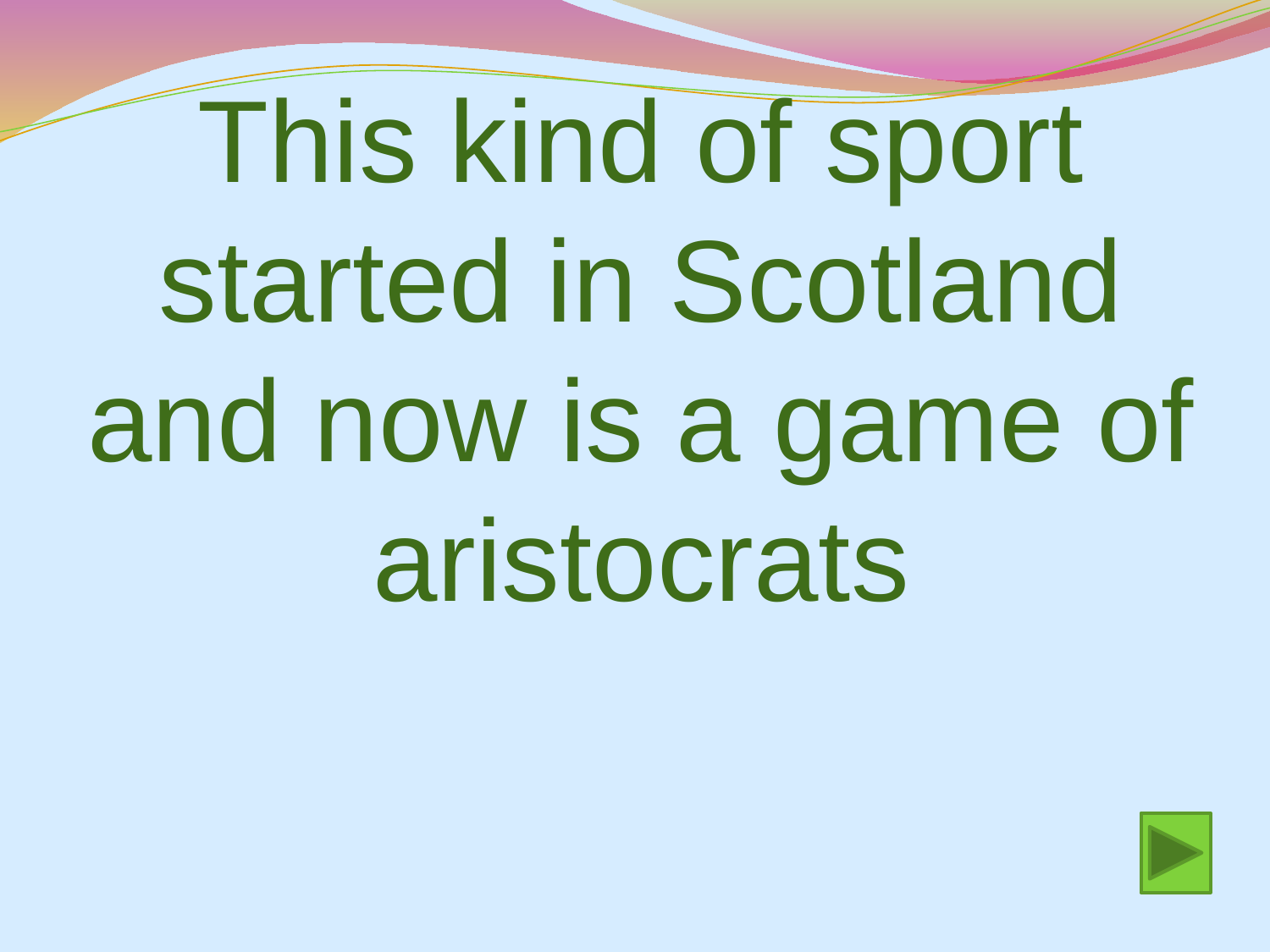

# This kind of sport started in Scotland and now is a game of aristocrats